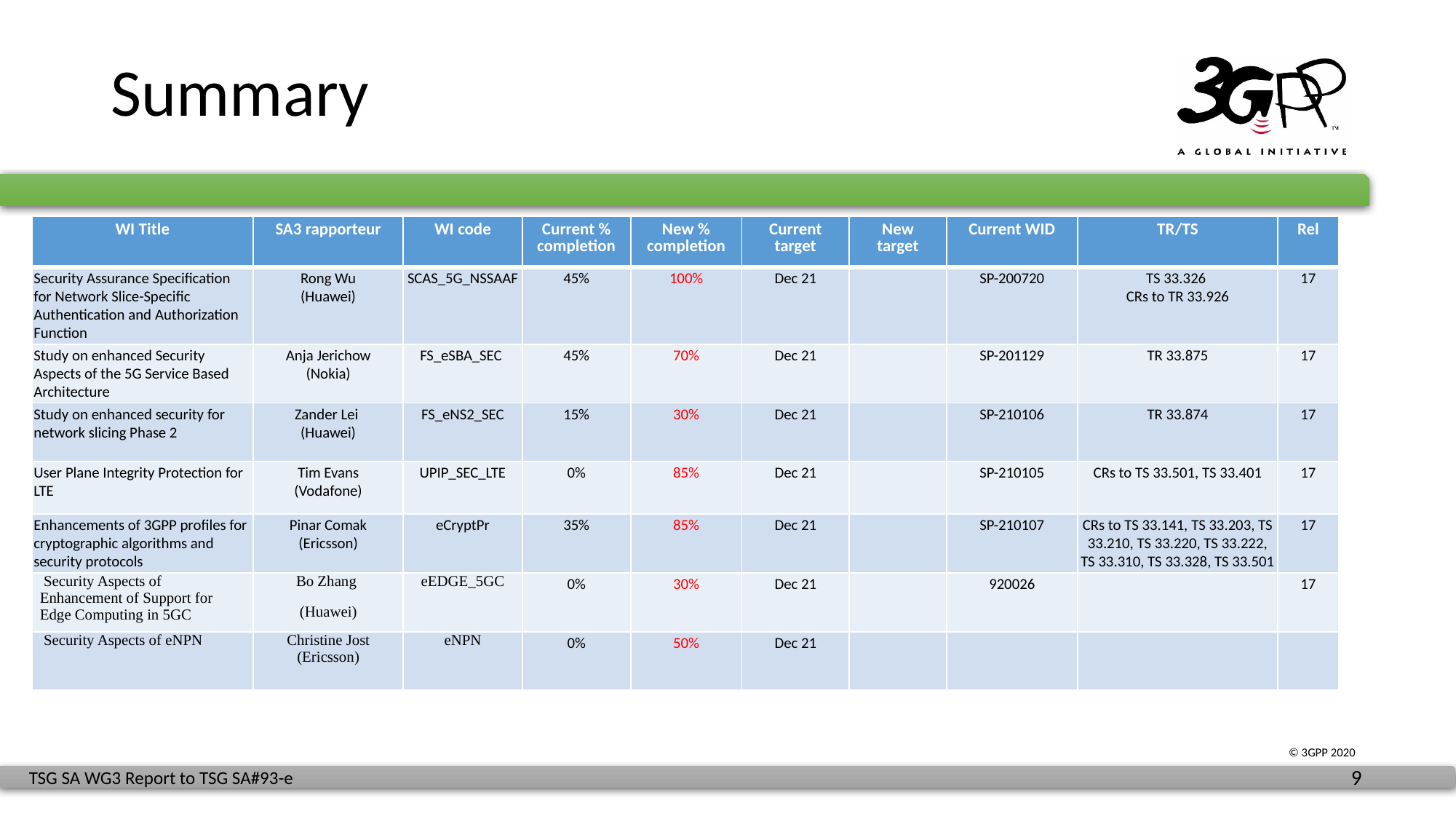

# Summary
| WI Title | SA3 rapporteur | WI code | Current % completion | New % completion | Current target | New target | Current WID | TR/TS | Rel |
| --- | --- | --- | --- | --- | --- | --- | --- | --- | --- |
| Security Assurance Specification for Network Slice-Specific Authentication and Authorization Function | Rong Wu (Huawei) | SCAS\_5G\_NSSAAF | 45% | 100% | Dec 21 |  | SP-200720 | TS 33.326 CRs to TR 33.926 | 17 |
| Study on enhanced Security Aspects of the 5G Service Based Architecture | Anja Jerichow (Nokia) | FS\_eSBA\_SEC | 45% | 70% | Dec 21 |  | SP-201129 | TR 33.875 | 17 |
| Study on enhanced security for network slicing Phase 2 | Zander Lei (Huawei) | FS\_eNS2\_SEC | 15% | 30% | Dec 21 |  | SP-210106 | TR 33.874 | 17 |
| User Plane Integrity Protection for LTE | Tim Evans (Vodafone) | UPIP\_SEC\_LTE | 0% | 85% | Dec 21 |  | SP-210105 | CRs to TS 33.501, TS 33.401 | 17 |
| Enhancements of 3GPP profiles for cryptographic algorithms and security protocols | Pinar Comak (Ericsson) | eCryptPr | 35% | 85% | Dec 21 |  | SP-210107 | CRs to TS 33.141, TS 33.203, TS 33.210, TS 33.220, TS 33.222, TS 33.310, TS 33.328, TS 33.501 | 17 |
| Security Aspects of Enhancement of Support for Edge Computing in 5GC | Bo Zhang (Huawei) | eEDGE\_5GC | 0% | 30% | Dec 21 |  | 920026 |  | 17 |
| Security Aspects of eNPN | Christine Jost (Ericsson) | eNPN | 0% | 50% | Dec 21 |  |  |  |  |